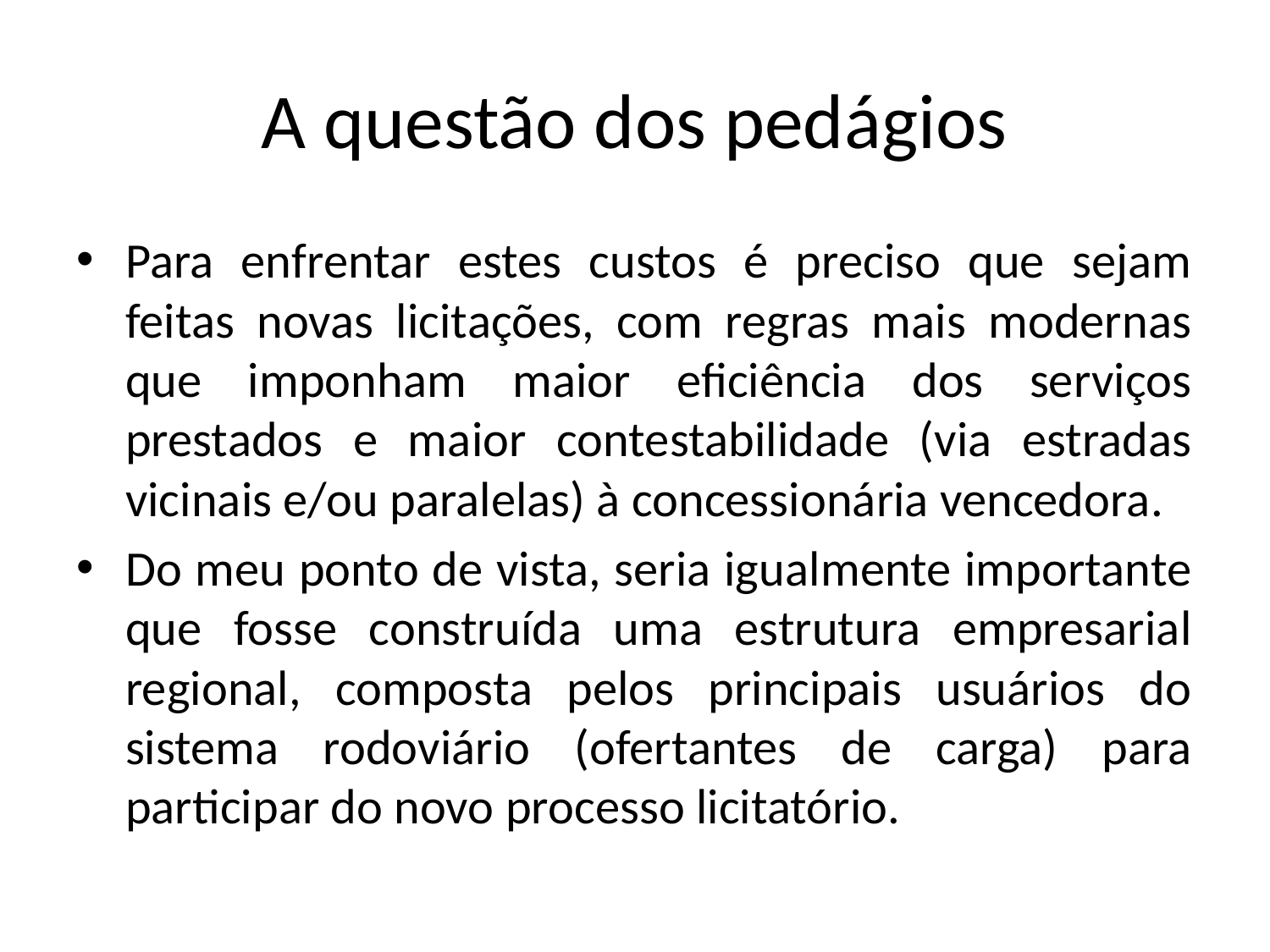

# A questão dos pedágios
Para enfrentar estes custos é preciso que sejam feitas novas licitações, com regras mais modernas que imponham maior eficiência dos serviços prestados e maior contestabilidade (via estradas vicinais e/ou paralelas) à concessionária vencedora.
Do meu ponto de vista, seria igualmente importante que fosse construída uma estrutura empresarial regional, composta pelos principais usuários do sistema rodoviário (ofertantes de carga) para participar do novo processo licitatório.